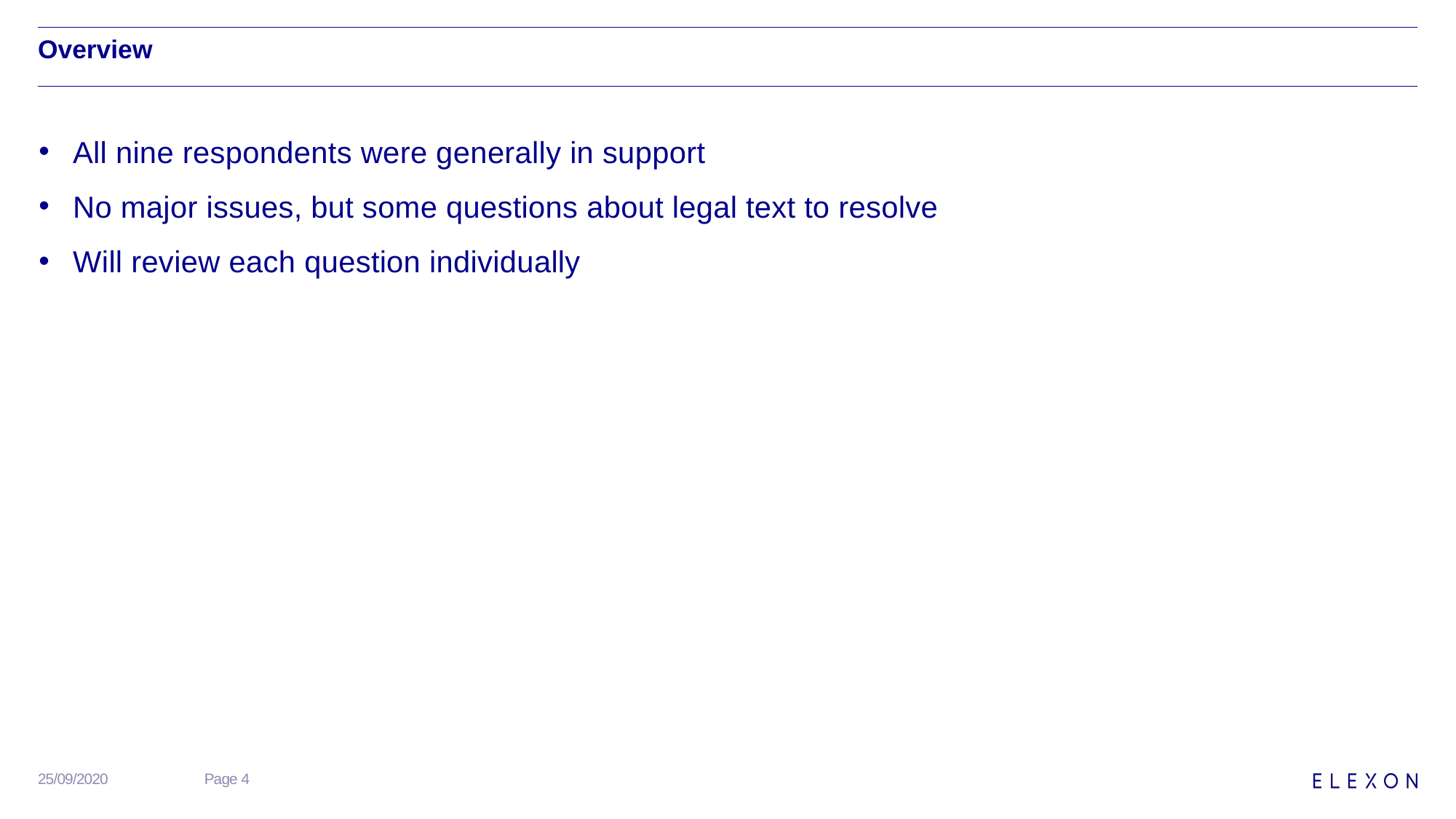

# Overview
All nine respondents were generally in support
No major issues, but some questions about legal text to resolve
Will review each question individually

25/09/2020
Page 4